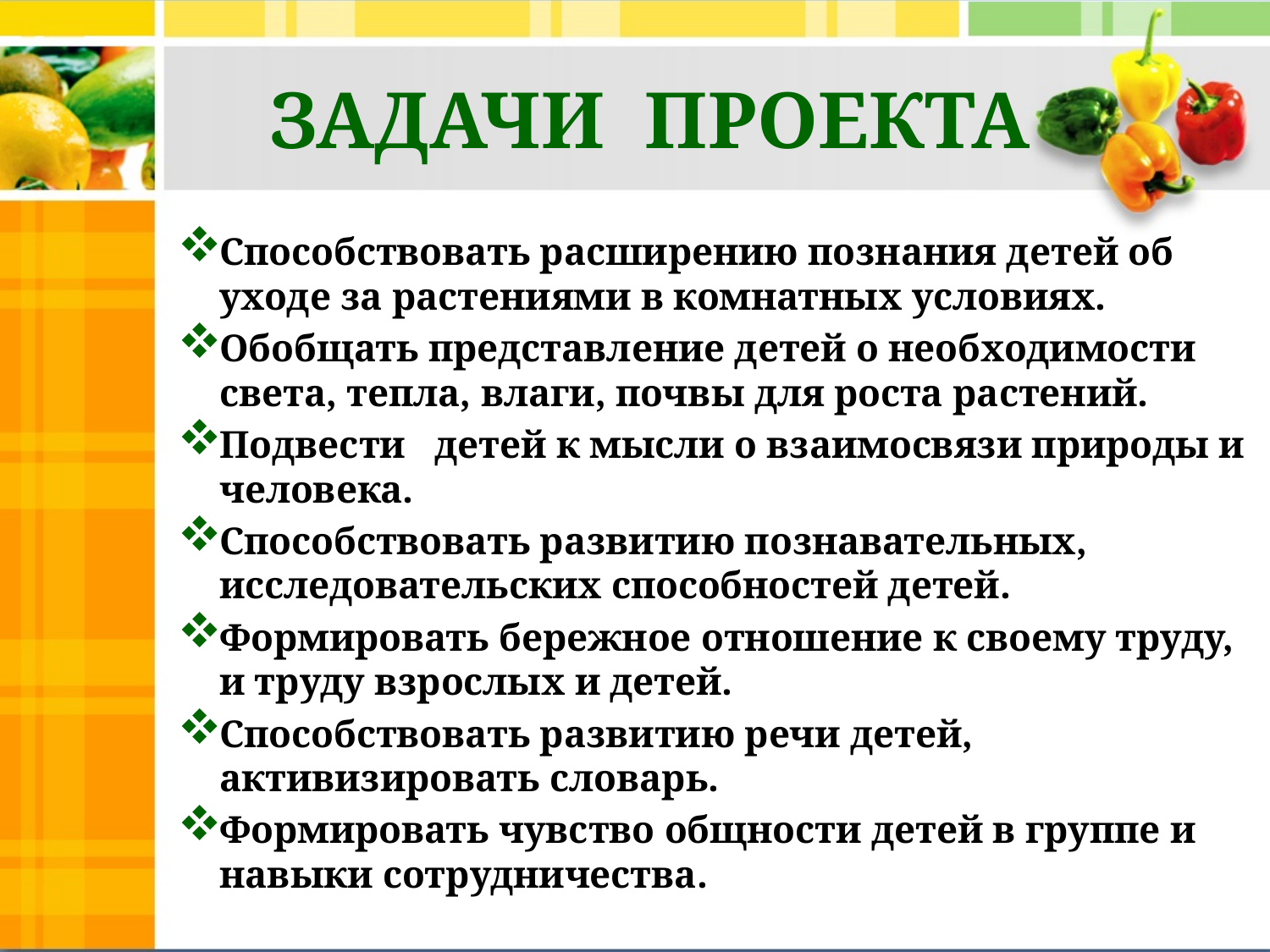

# ЗАДАЧИ  ПРОЕКТА
Способствовать расширению познания детей об уходе за растениями в комнатных условиях.
Обобщать представление детей о необходимости света, тепла, влаги, почвы для роста растений.
Подвести   детей к мысли о взаимосвязи природы и человека.
Способствовать развитию познавательных, исследовательских способностей детей.
Формировать бережное отношение к своему труду, и труду взрослых и детей.
Способствовать развитию речи детей, активизировать словарь.
Формировать чувство общности детей в группе и навыки сотрудничества.